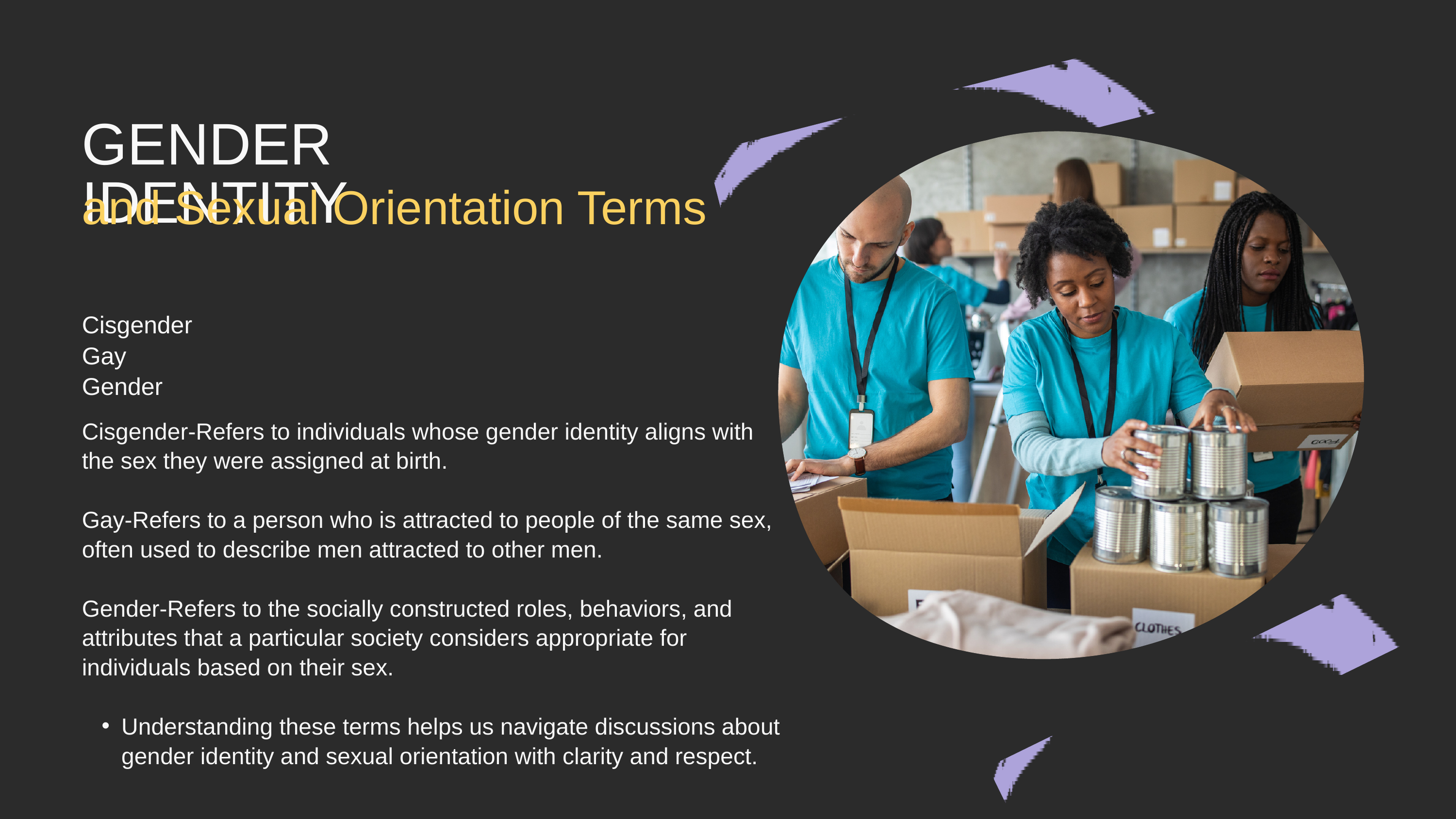

GENDER IDENTITY

and Sexual Orientation Terms
Cisgender
Gay
Gender

Cisgender-Refers to individuals whose gender identity aligns with the sex they were assigned at birth.

Gay-Refers to a person who is attracted to people of the same sex, often used to describe men attracted to other men.

Gender-Refers to the socially constructed roles, behaviors, and attributes that a particular society considers appropriate for individuals based on their sex.

Understanding these terms helps us navigate discussions about gender identity and sexual orientation with clarity and respect.